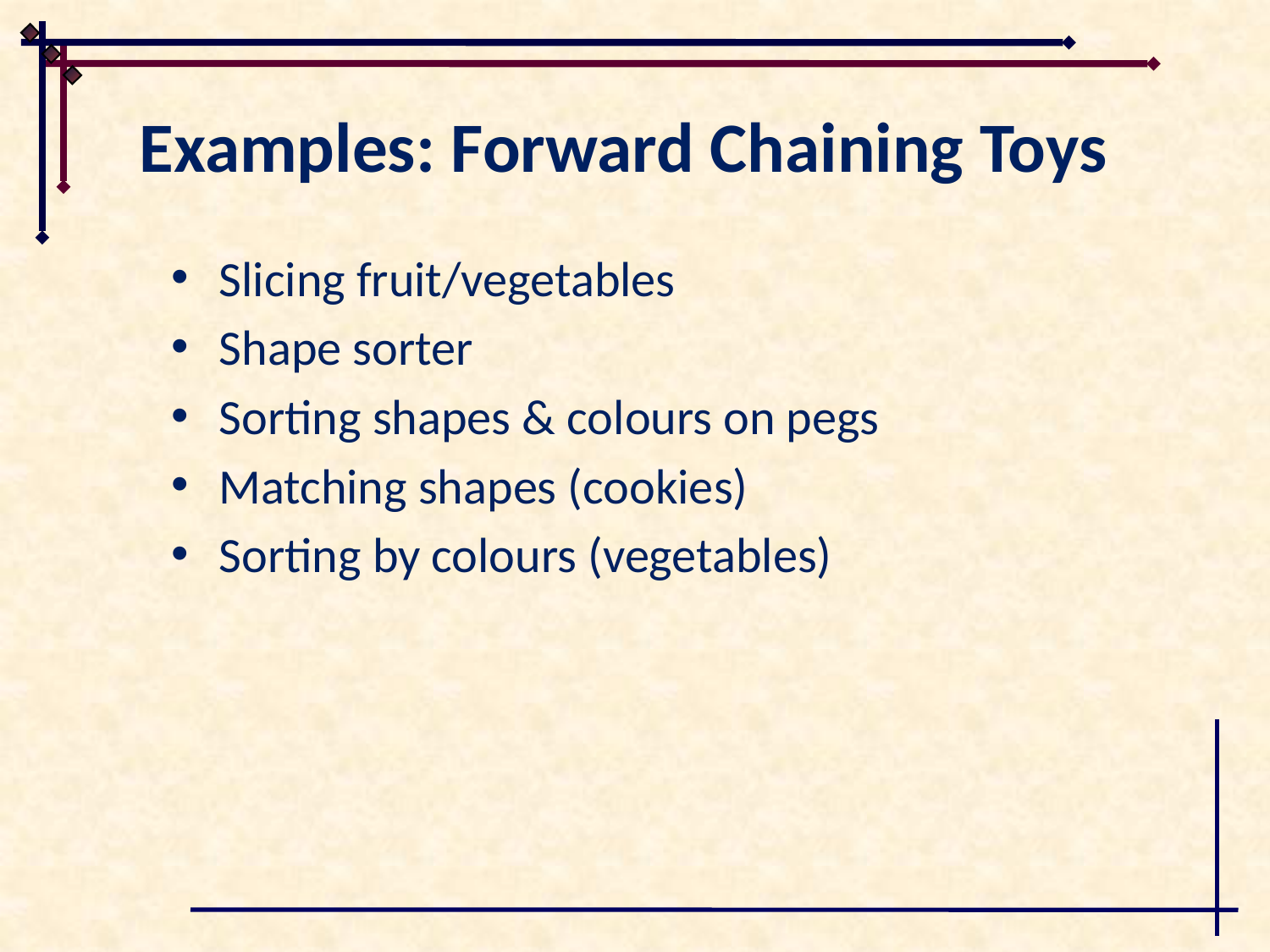

Examples: Forward Chaining Toys
Slicing fruit/vegetables
Shape sorter
Sorting shapes & colours on pegs
Matching shapes (cookies)
Sorting by colours (vegetables)